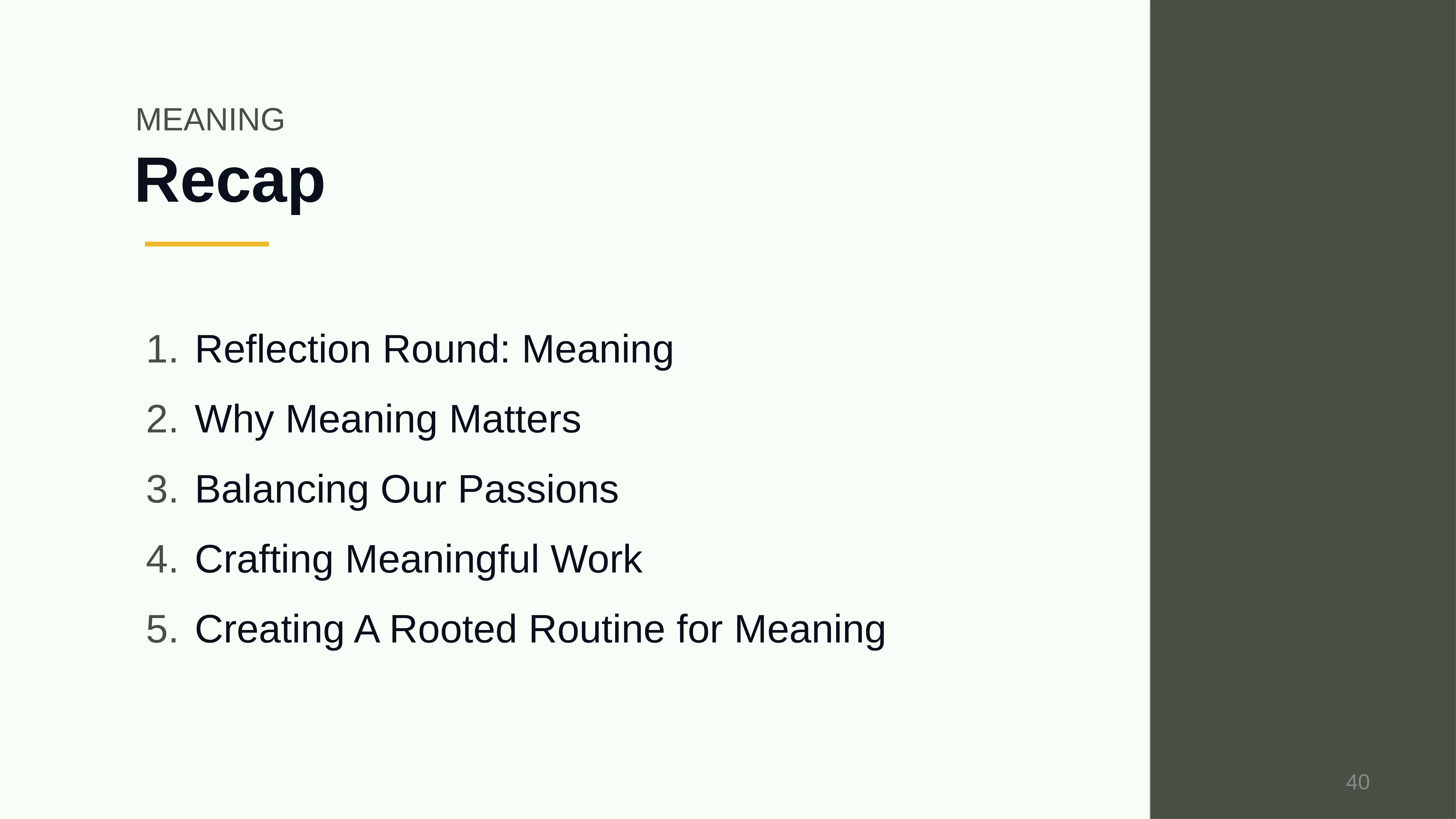

MEANING
# Recap

Reflection Round: Meaning
Why Meaning Matters
Balancing Our Passions
Crafting Meaningful Work
Creating A Rooted Routine for Meaning
40